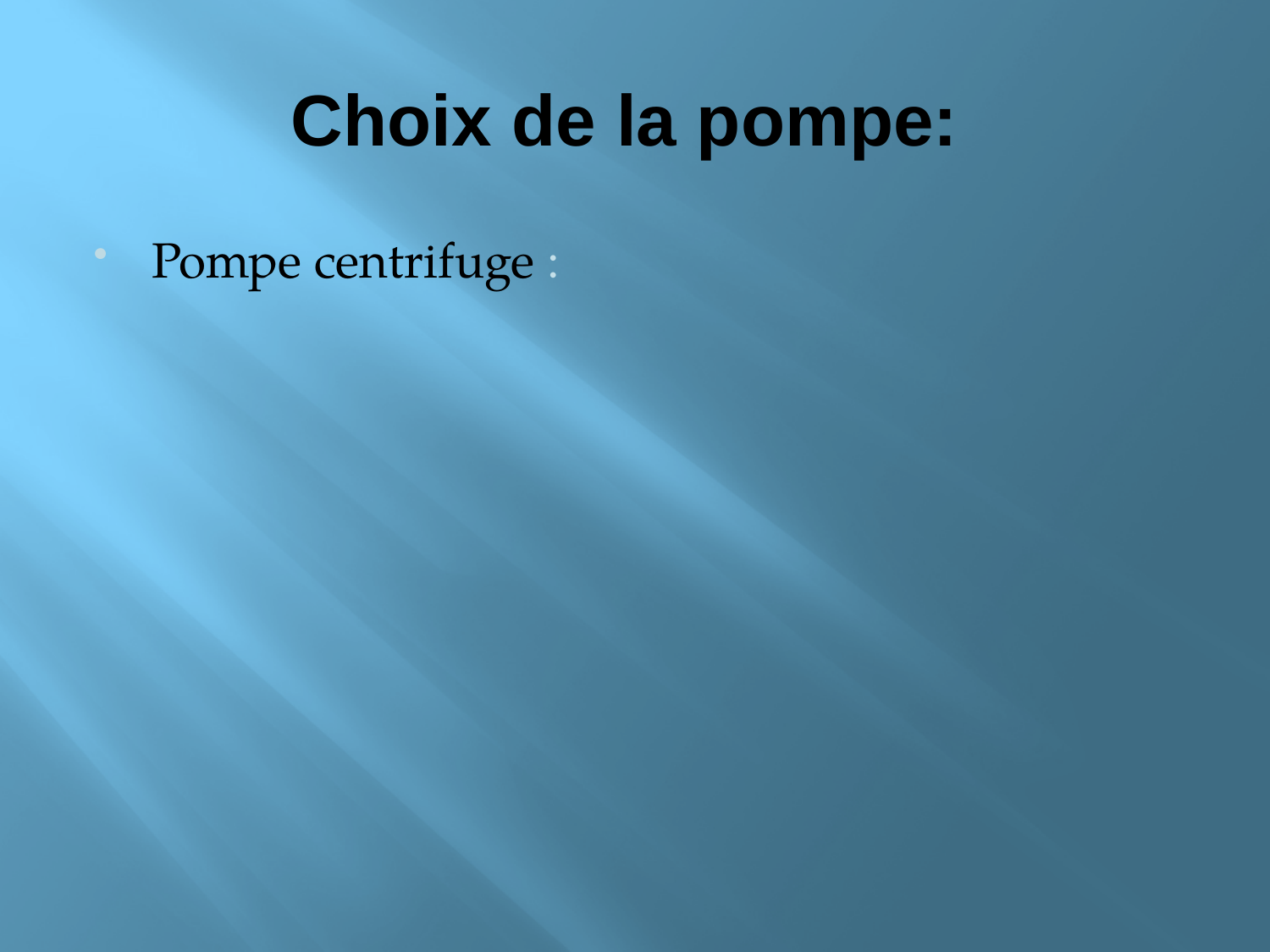

# Choix de la pompe:
Pompe centrifuge :